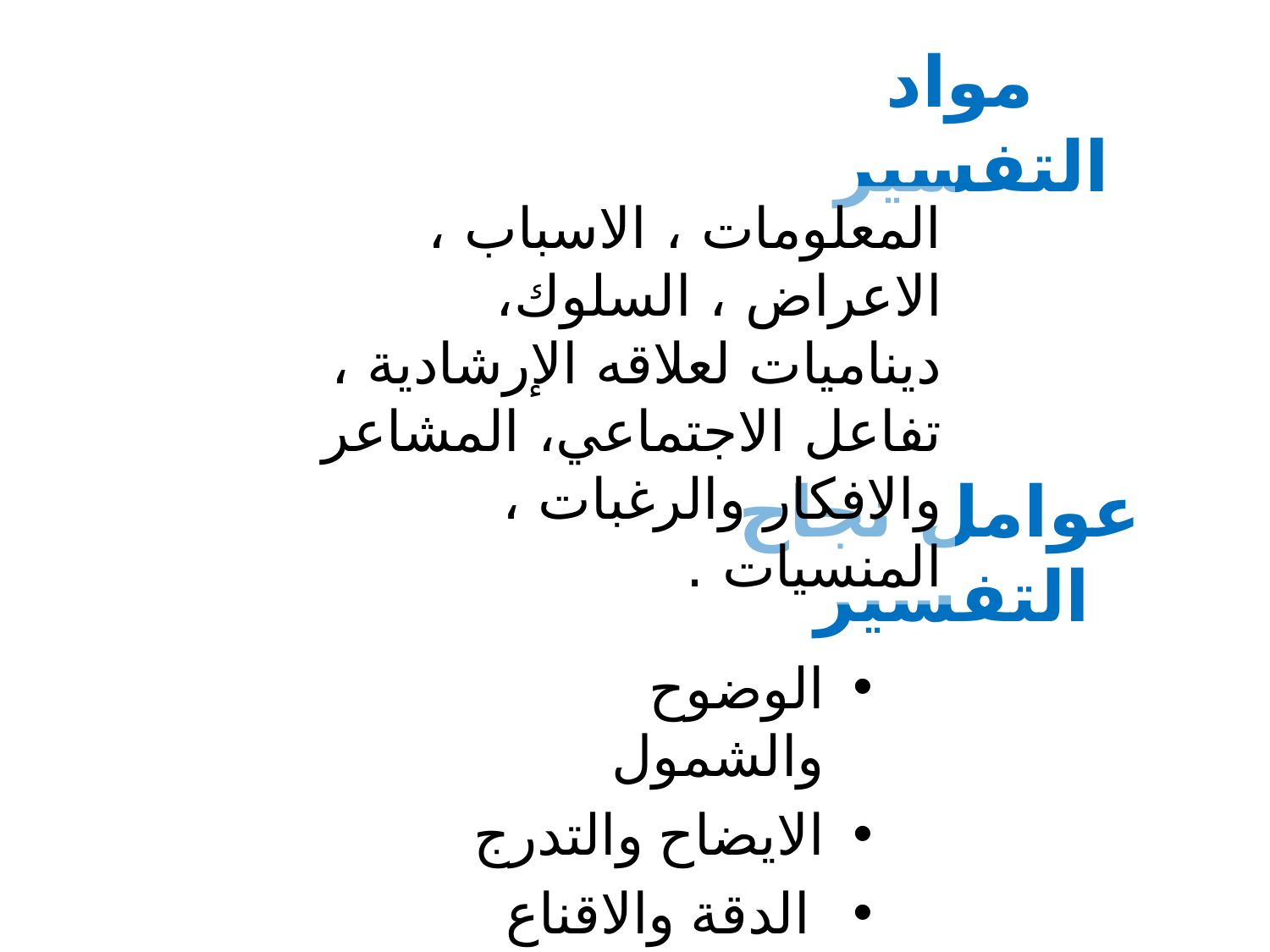

مواد التفسير
المعلومات ، الاسباب ، الاعراض ، السلوك، ديناميات لعلاقه الإرشادية ، تفاعل الاجتماعي، المشاعر والافكار والرغبات ، المنسيات .
عوامل نجاح التفسير
الوضوح والشمول
الايضاح والتدرج
 الدقة والاقناع